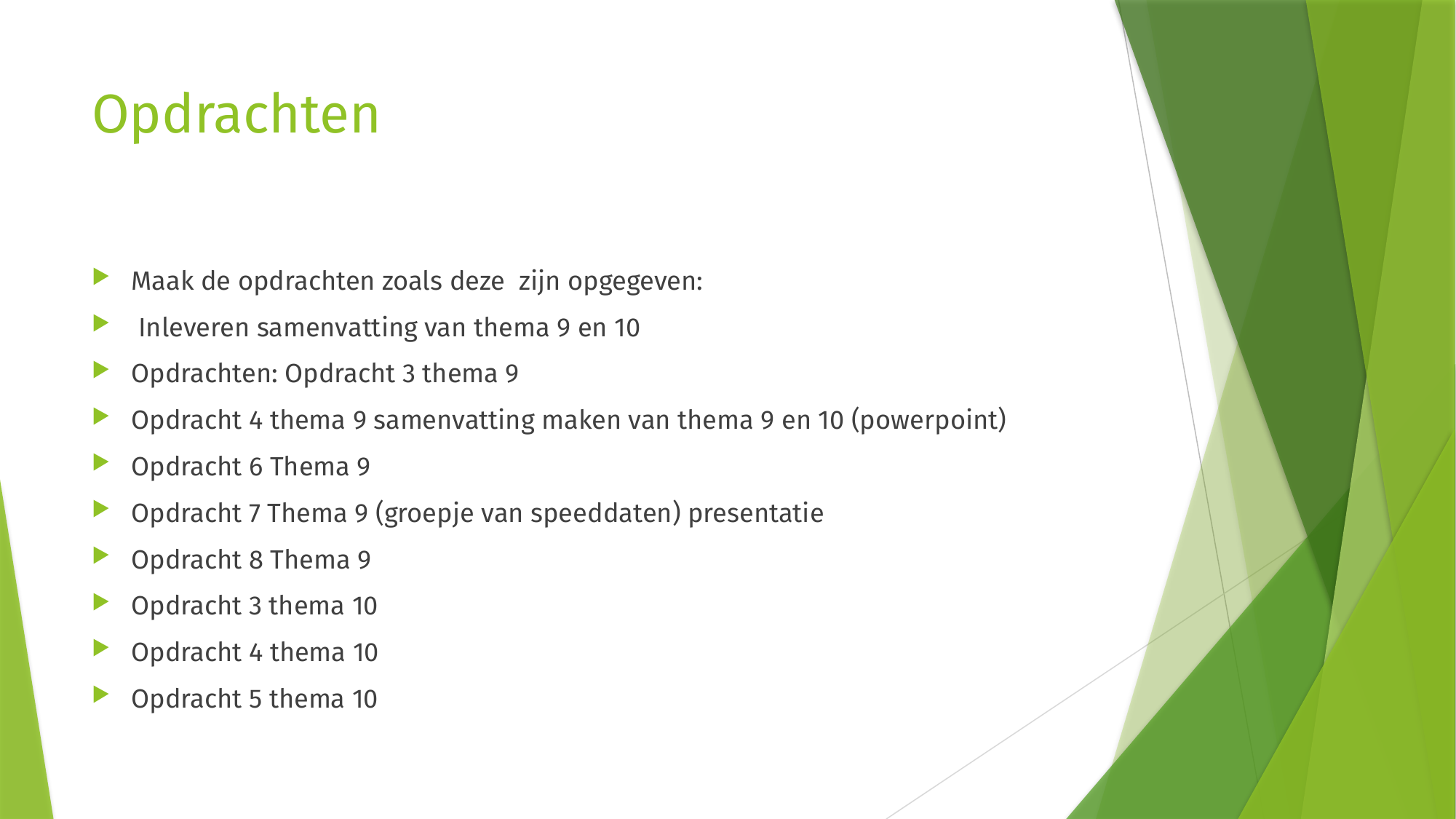

# Opdrachten
Maak de opdrachten zoals deze  zijn opgegeven:
 Inleveren samenvatting van thema 9 en 10
Opdrachten: Opdracht 3 thema 9
Opdracht 4 thema 9 samenvatting maken van thema 9 en 10 (powerpoint)
Opdracht 6 Thema 9
Opdracht 7 Thema 9 (groepje van speeddaten) presentatie
Opdracht 8 Thema 9
Opdracht 3 thema 10
Opdracht 4 thema 10
Opdracht 5 thema 10